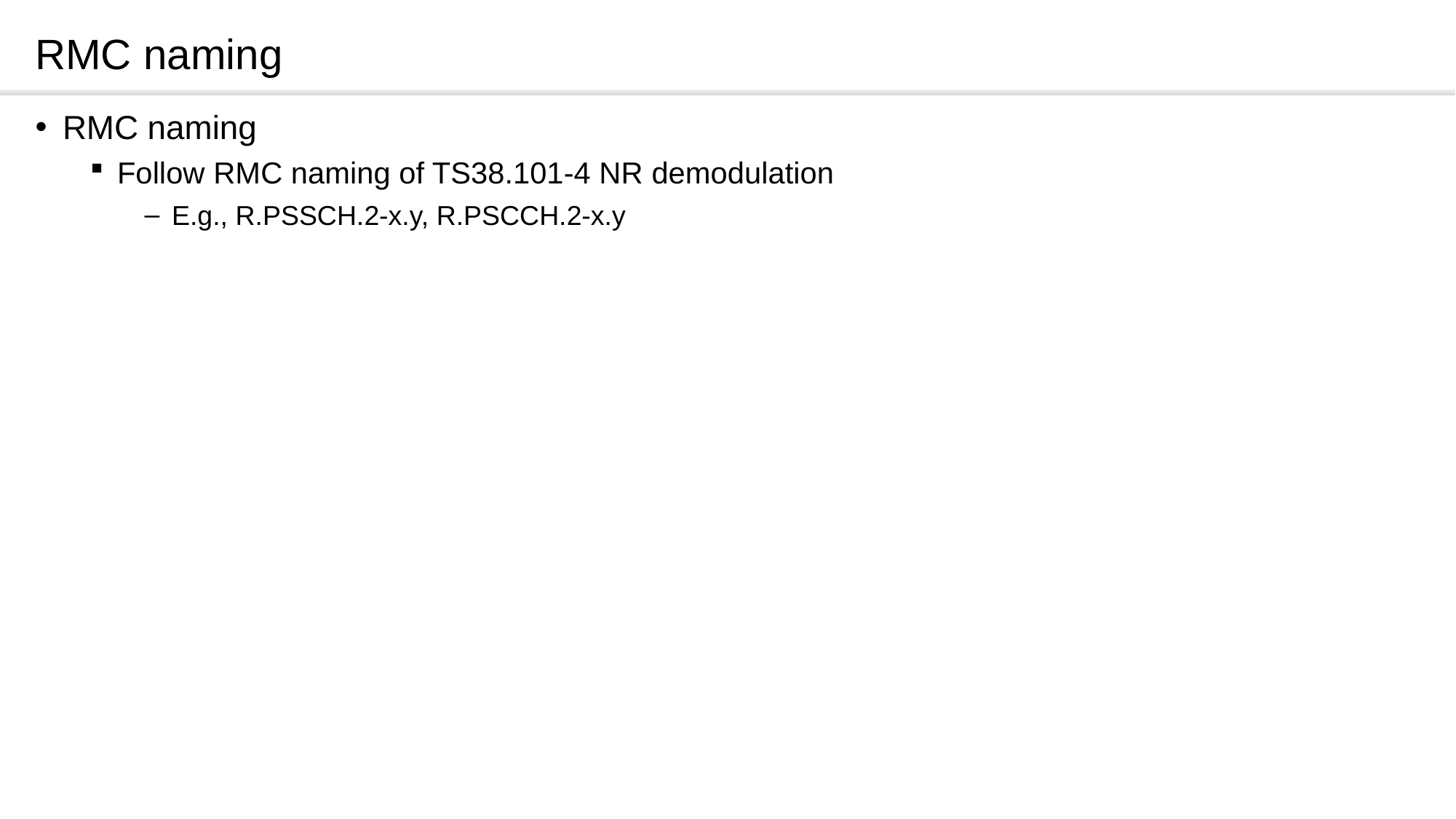

# RMC naming
RMC naming
Follow RMC naming of TS38.101-4 NR demodulation
E.g., R.PSSCH.2-x.y, R.PSCCH.2-x.y